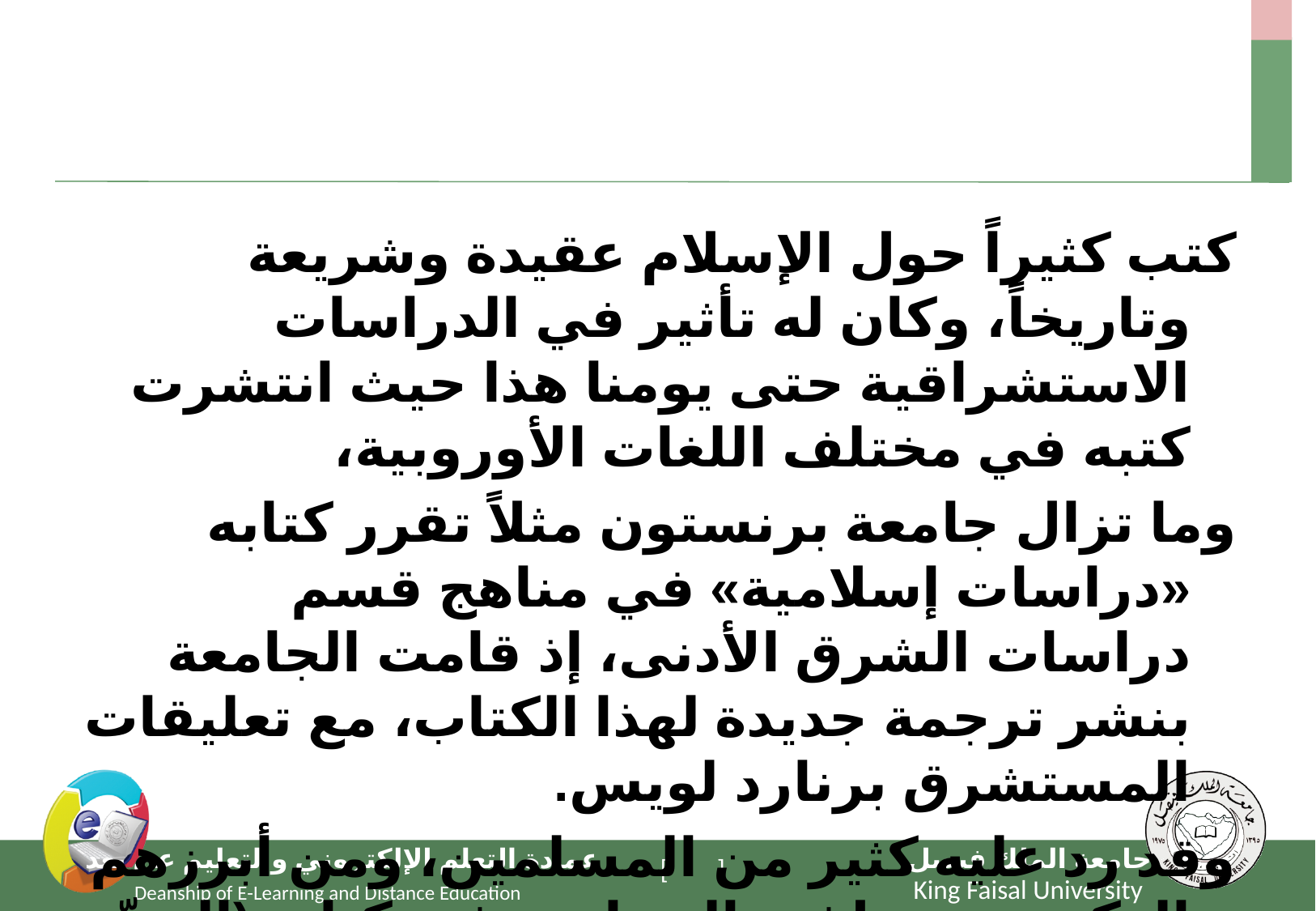

#
كتب كثيراً حول الإسلام عقيدة وشريعة وتاريخاً، وكان له تأثير في الدراسات الاستشراقية حتى يومنا هذا حيث انتشرت كتبه في مختلف اللغات الأوروبية،
وما تزال جامعة برنستون مثلاً تقرر كتابه «دراسات إسلامية» في مناهج قسم دراسات الشرق الأدنى، إذ قامت الجامعة بنشر ترجمة جديدة لهذا الكتاب، مع تعليقات المستشرق برنارد لويس.
وقد رد عليه كثير من المسلمين، ومن أبرزهم الدكتور مصطفى السباعي في كتابه (السنّة ومكانتها في التشريع الإسلامي).